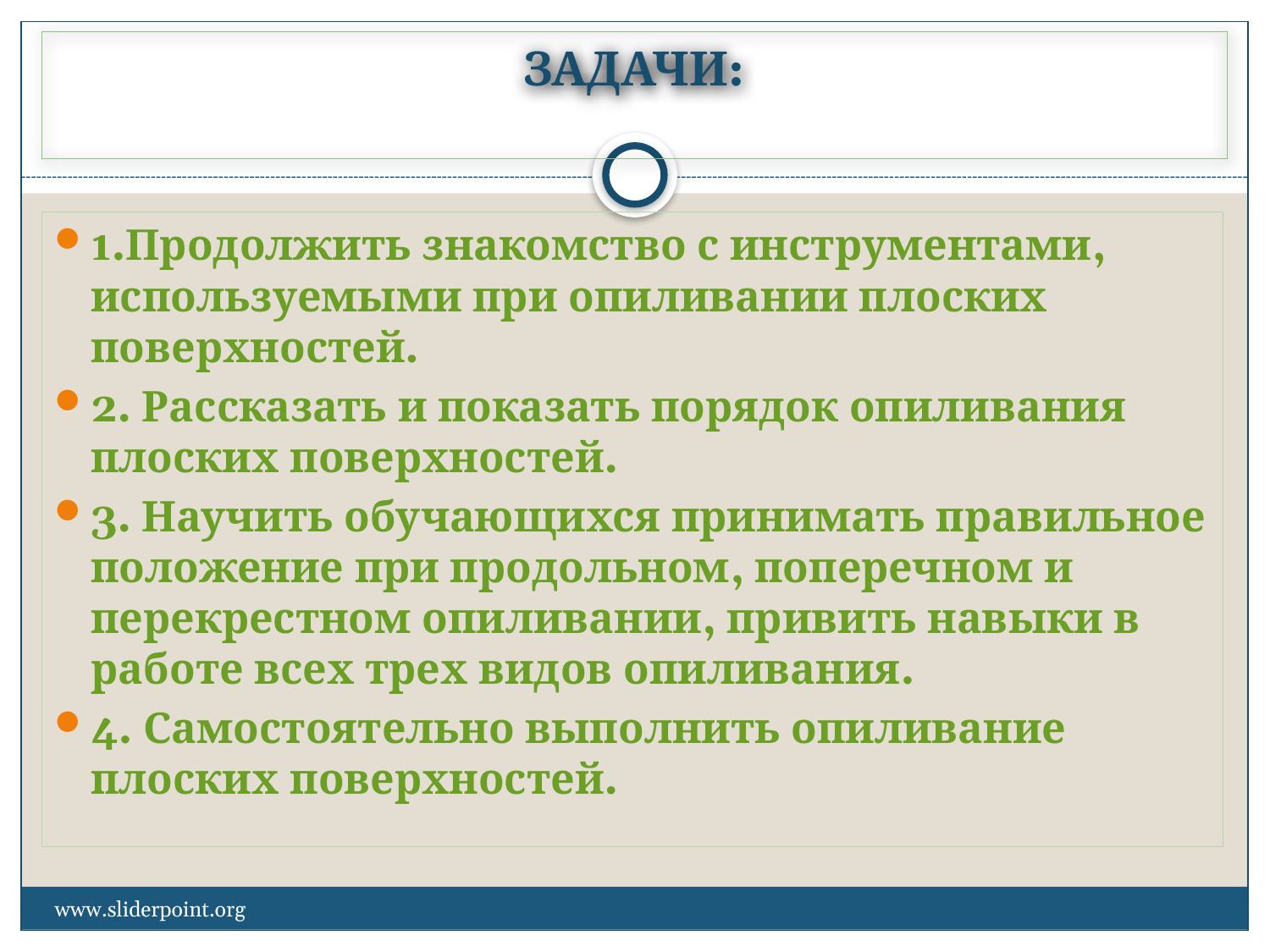

# ЗАДАЧИ:
1.Продолжить знакомство с инструментами, используемыми при опиливании плоских поверхностей.
2. Рассказать и показать порядок опиливания плоских поверхностей.
3. Научить обучающихся принимать правильное положение при продольном, поперечном и перекрестном опиливании, привить навыки в работе всех трех видов опиливания.
4. Самостоятельно выполнить опиливание плоских поверхностей.
www.sliderpoint.org